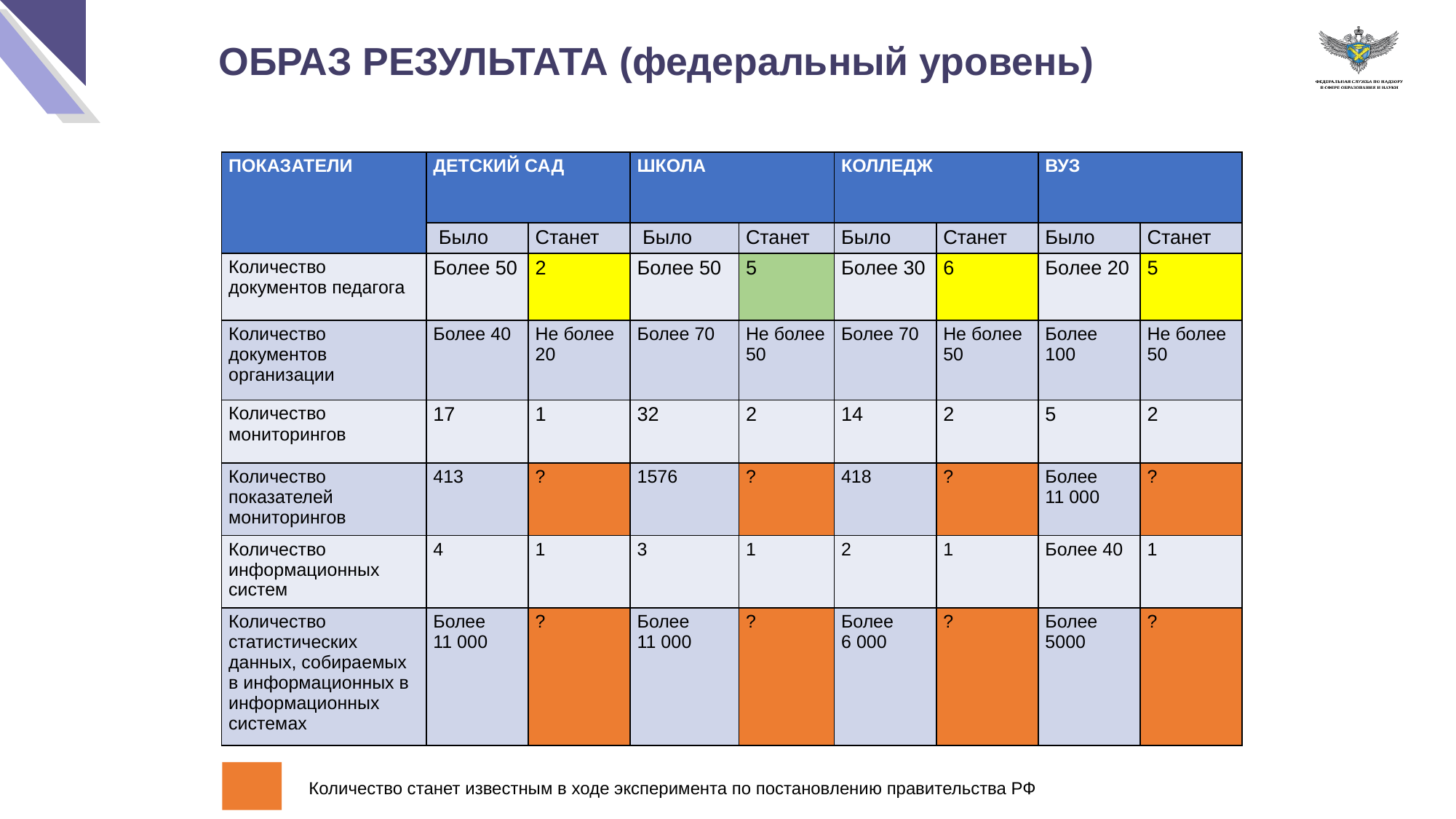

ОБРАЗ РЕЗУЛЬТАТА (федеральный уровень)
| ПОКАЗАТЕЛИ | ДЕТСКИЙ САД |  | ШКОЛА |  | КОЛЛЕДЖ |  | ВУЗ |  |
| --- | --- | --- | --- | --- | --- | --- | --- | --- |
|  | Было | Станет | Было | Станет | Было | Станет | Было | Станет |
| Количество документов педагога | Более 50 | 2 | Более 50 | 5 | Более 30 | 6 | Более 20 | 5 |
| Количество документов организации | Более 40 | Не более 20 | Более 70 | Не более 50 | Более 70 | Не более 50 | Более 100 | Не более 50 |
| Количество мониторингов | 17 | 1 | 32 | 2 | 14 | 2 | 5 | 2 |
| Количество показателей мониторингов | 413 | ? | 1576 | ? | 418 | ? | Более 11 000 | ? |
| Количество информационных систем | 4 | 1 | 3 | 1 | 2 | 1 | Более 40 | 1 |
| Количество статистических данных, собираемых в информационных в информационных системах | Более 11 000 | ? | Более 11 000 | ? | Более 6 000 | ? | Более 5000 | ? |

Количество станет известным в ходе эксперимента по постановлению правительства РФ